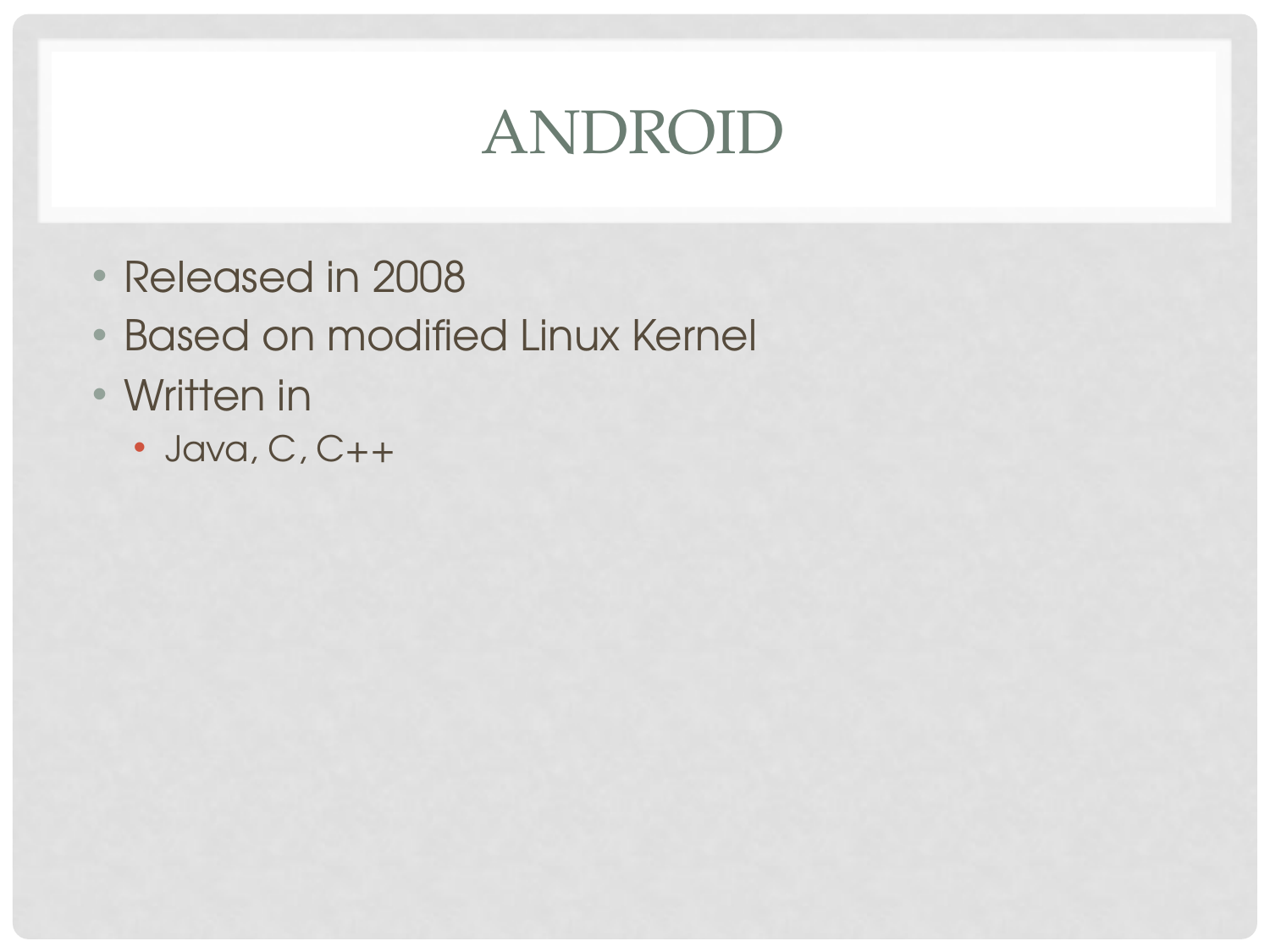

# Android
Released in 2008
Based on modified Linux Kernel
Written in
Java, C, C++